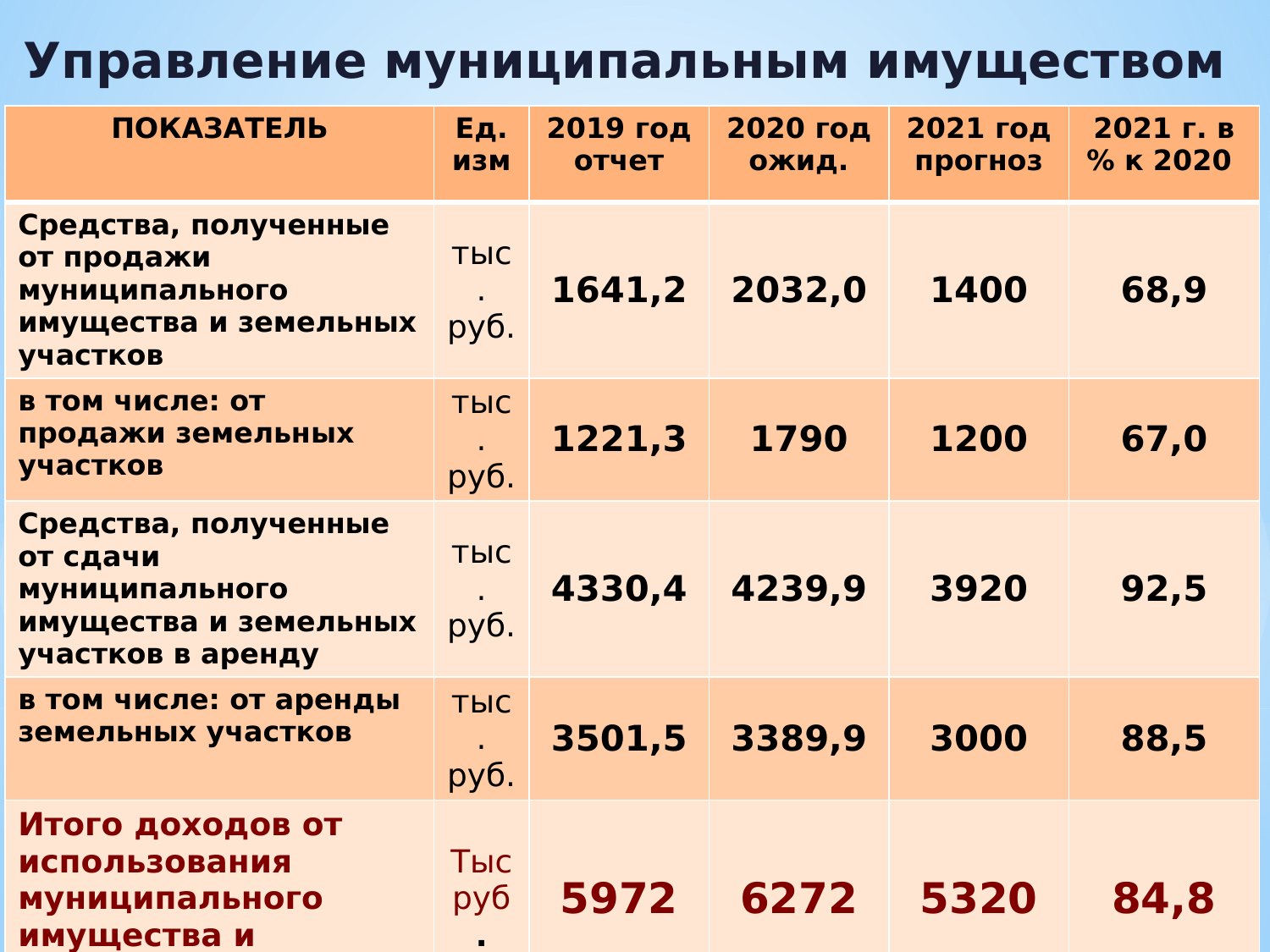

# Управление муниципальным имуществом
| ПОКАЗАТЕЛЬ | Ед. изм | 2019 год отчет | 2020 год ожид. | 2021 год прогноз | 2021 г. в % к 2020 |
| --- | --- | --- | --- | --- | --- |
| Средства, полученные от продажи муниципального имущества и земельных участков | тыс. руб. | 1641,2 | 2032,0 | 1400 | 68,9 |
| в том числе: от продажи земельных участков | тыс. руб. | 1221,3 | 1790 | 1200 | 67,0 |
| Средства, полученные от сдачи муниципального имущества и земельных участков в аренду | тыс. руб. | 4330,4 | 4239,9 | 3920 | 92,5 |
| в том числе: от аренды земельных участков | тыс. руб. | 3501,5 | 3389,9 | 3000 | 88,5 |
| Итого доходов от использования муниципального имущества и земельных участков | Тыс руб. | 5972 | 6272 | 5320 | 84,8 |